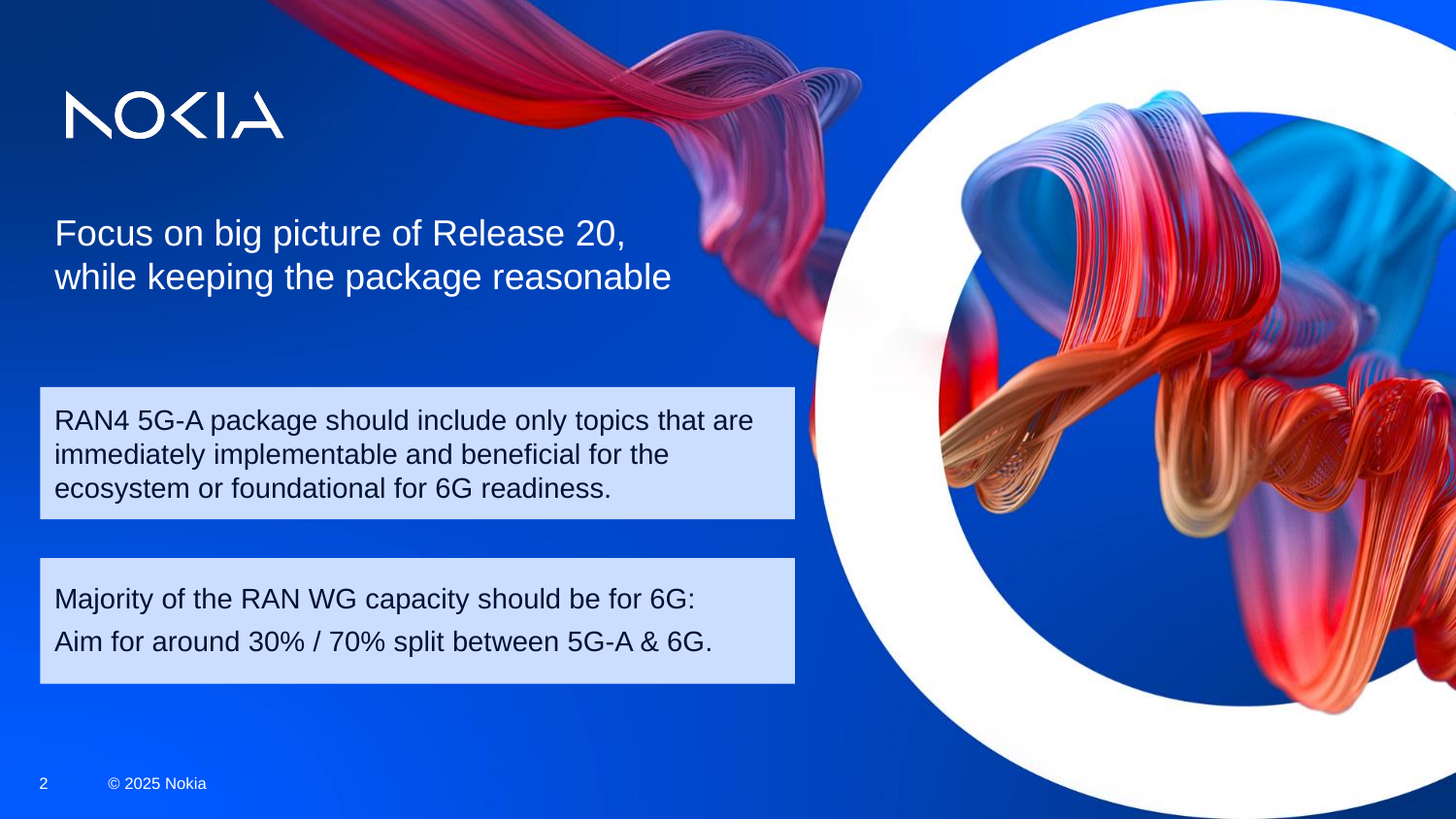

Focus on big picture of Release 20,
while keeping the package reasonable
RAN4 5G-A package should include only topics that are immediately implementable and beneficial for the ecosystem or foundational for 6G readiness.
Majority of the RAN WG capacity should be for 6G:
Aim for around 30% / 70% split between 5G-A & 6G.
Public - RP-250903